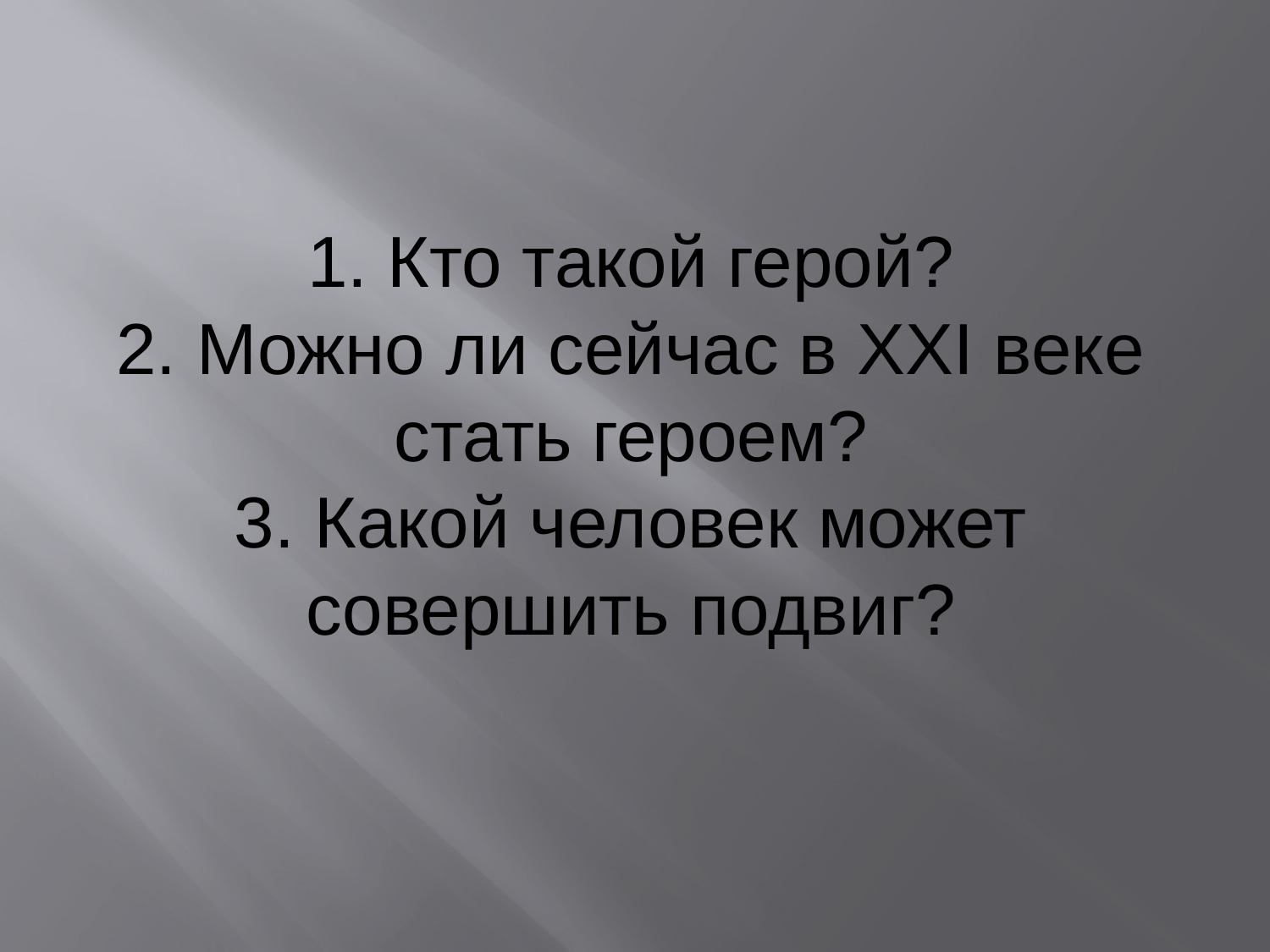

# 1. Кто такой герой? 2. Можно ли сейчас в XXI веке стать героем? 3. Какой человек может совершить подвиг?